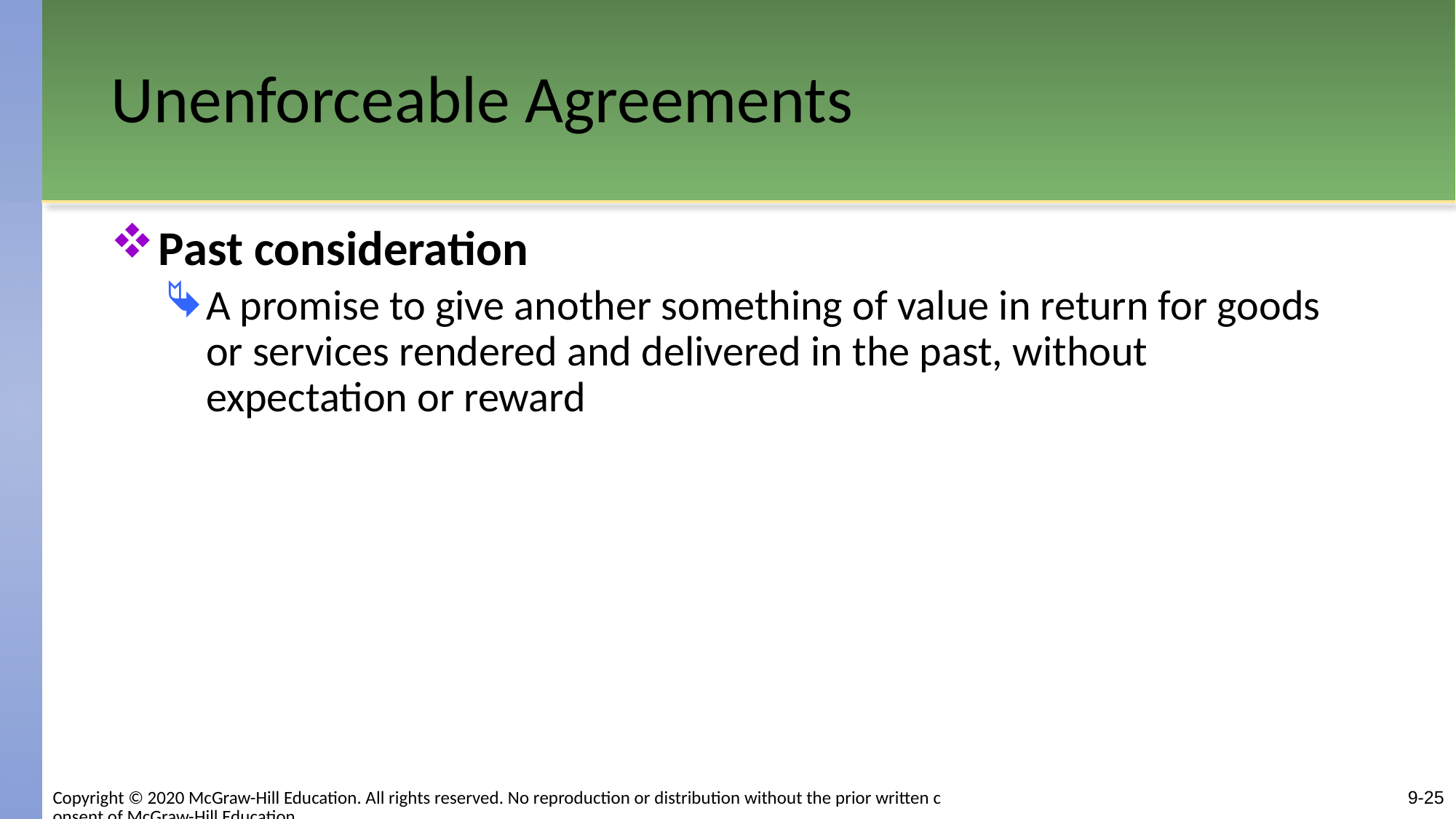

# Unenforceable Agreements
Past consideration
A promise to give another something of value in return for goods or services rendered and delivered in the past, without expectation or reward

9-25
Copyright © 2020 McGraw-Hill Education. All rights reserved. No reproduction or distribution without the prior written consent of McGraw-Hill Education.